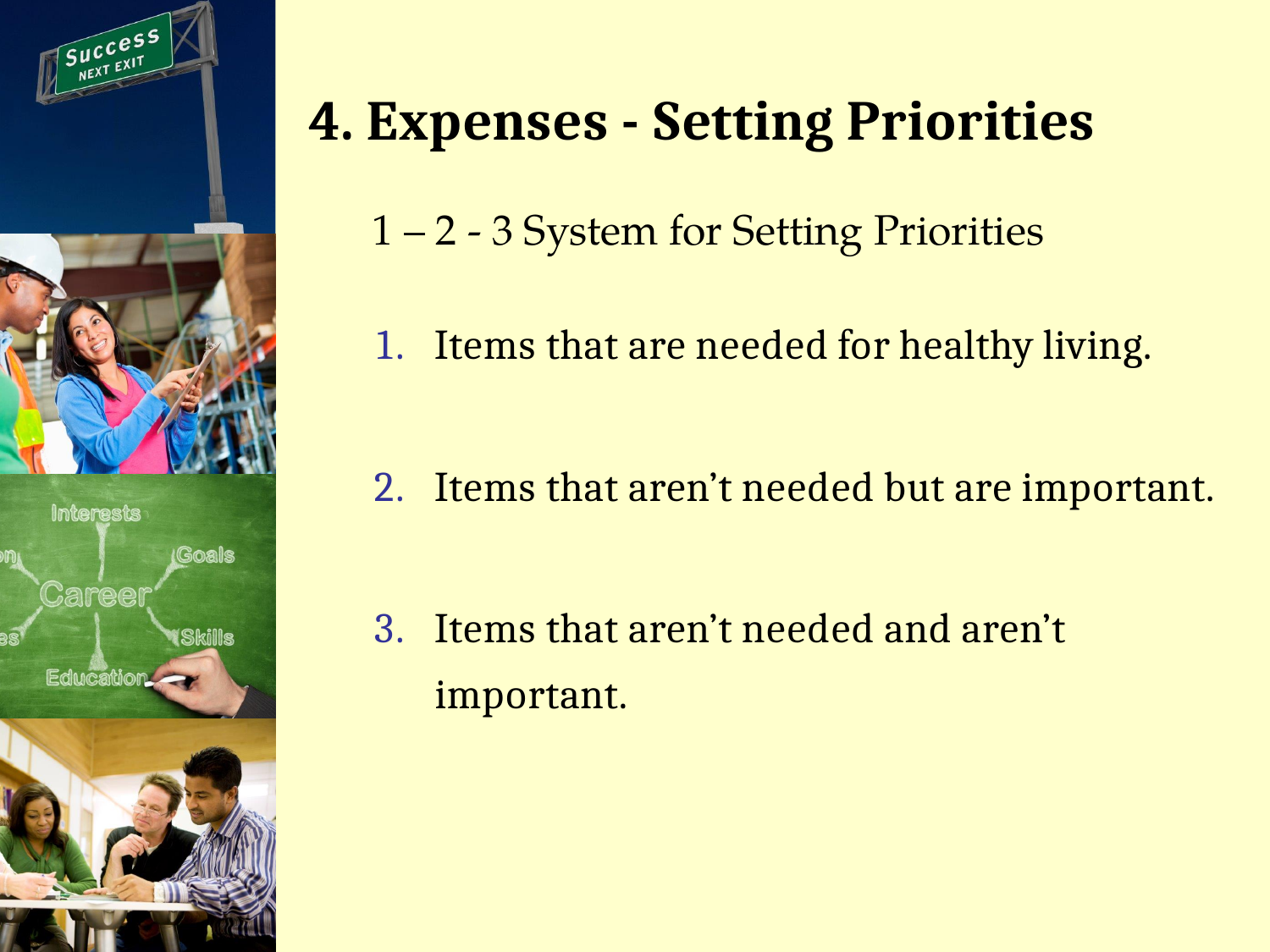

# 4. Expenses - Setting Priorities
1 – 2 - 3 System for Setting Priorities

Items that are needed for healthy living.

Items that aren’t needed but are important.

Items that aren’t needed and aren’t important.